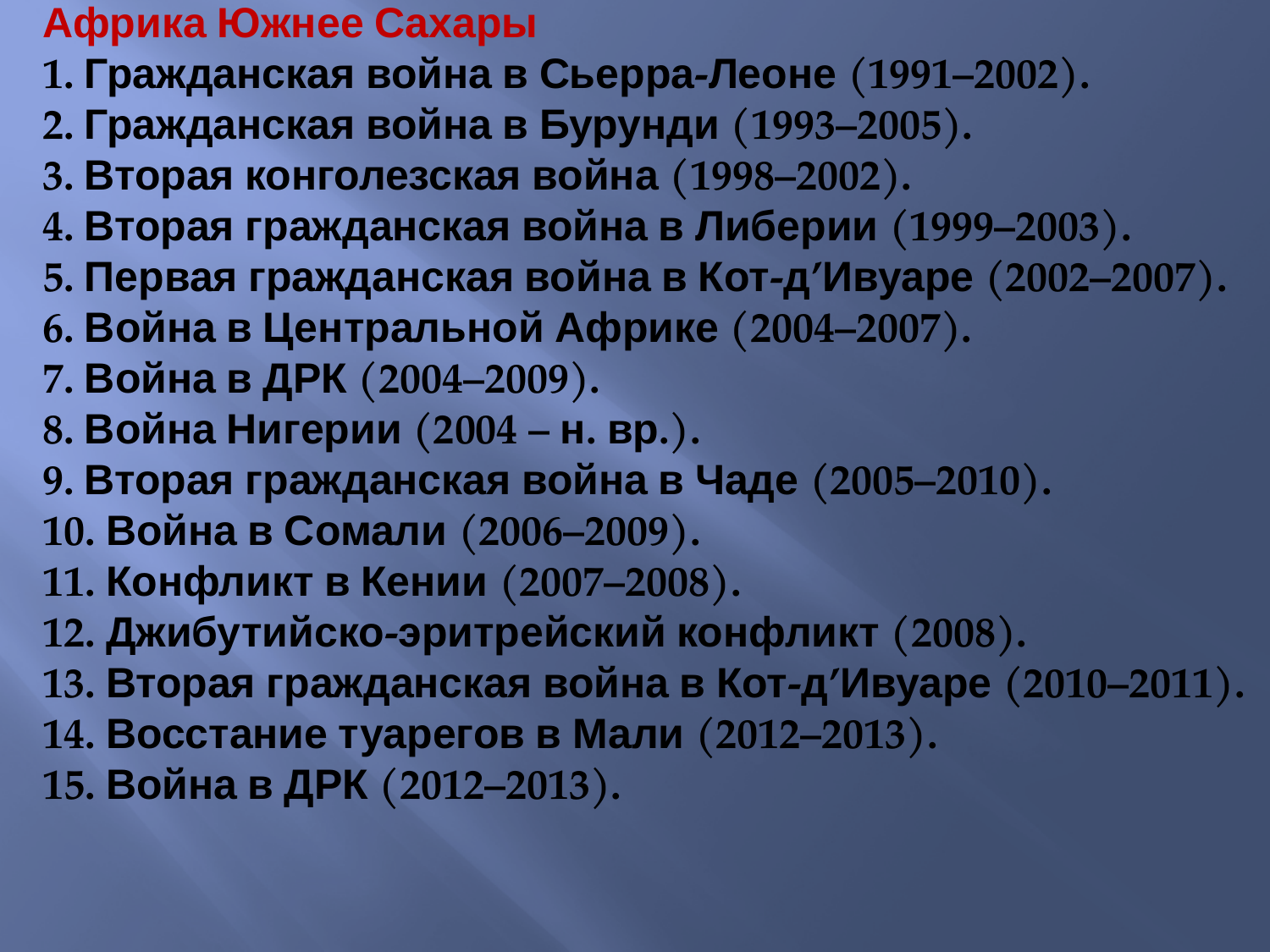

Африка Южнее Сахары
1. Гражданская война в Сьерра-Леоне (1991–2002).
2. Гражданская война в Бурунди (1993–2005).
3. Вторая конголезская война (1998–2002).
4. Вторая гражданская война в Либерии (1999–2003).
5. Первая гражданская война в Кот-д’Ивуаре (2002–2007).
6. Война в Центральной Африке (2004–2007).
7. Война в ДРК (2004–2009).
8. Война Нигерии (2004 – н. вр.).
9. Вторая гражданская война в Чаде (2005–2010).
10. Война в Сомали (2006–2009).
11. Конфликт в Кении (2007–2008).
12. Джибутийско-эритрейский конфликт (2008).
13. Вторая гражданская война в Кот-д’Ивуаре (2010–2011).
14. Восстание туарегов в Мали (2012–2013).
15. Война в ДРК (2012–2013).